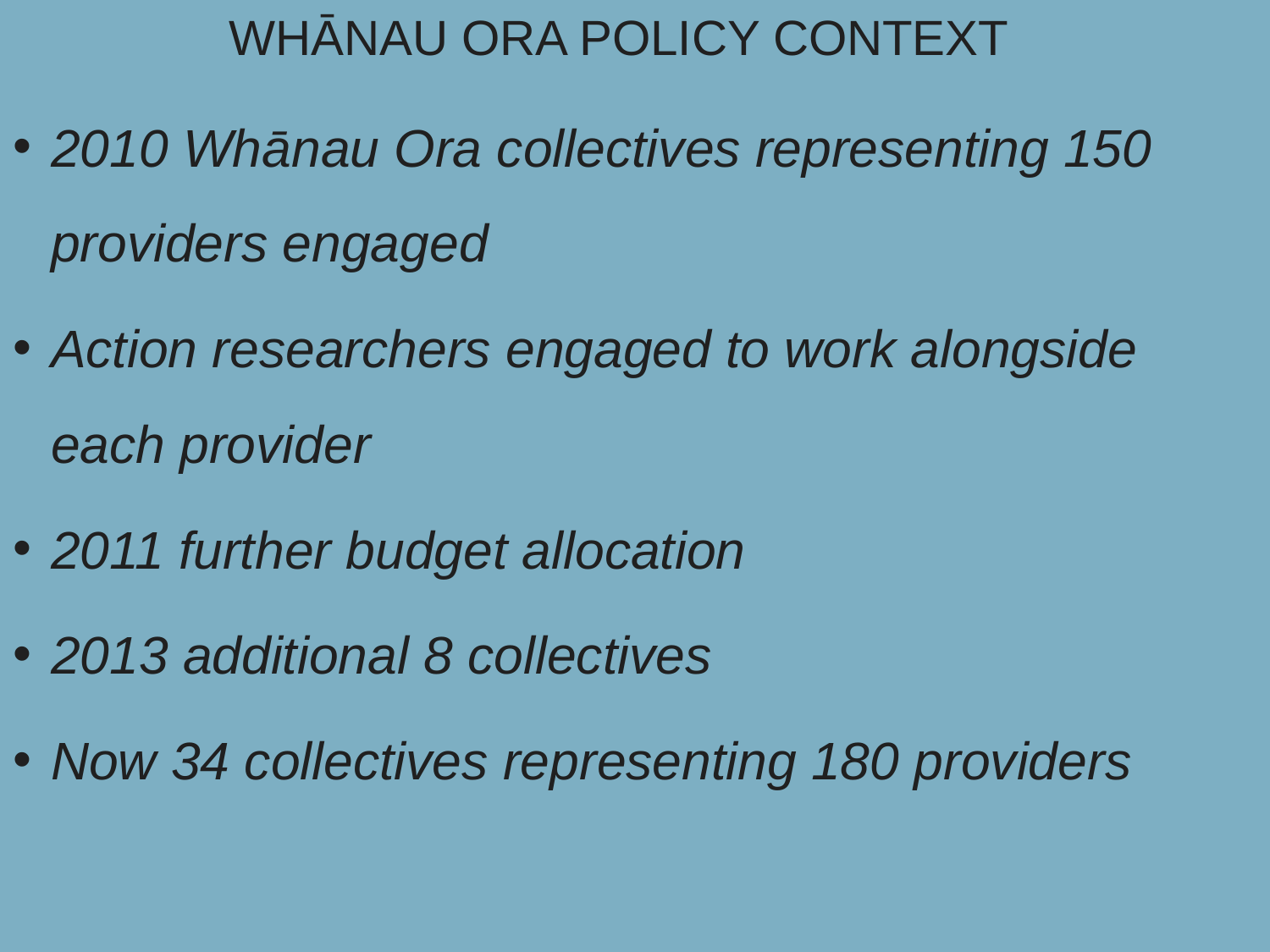

# Whānau Ora Policy Context
2010 Whānau Ora collectives representing 150 providers engaged
Action researchers engaged to work alongside each provider
2011 further budget allocation
2013 additional 8 collectives
Now 34 collectives representing 180 providers